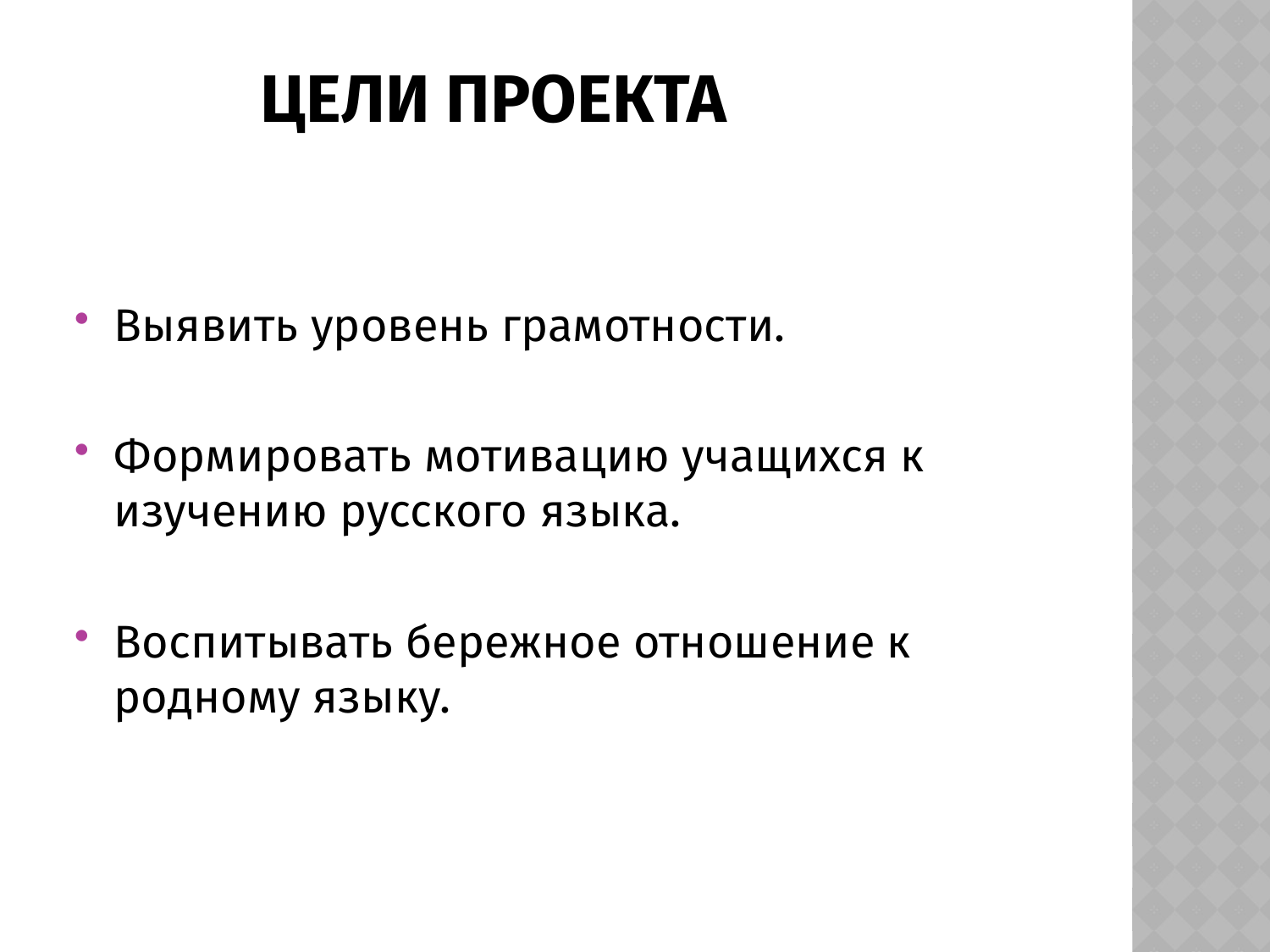

# Цели проекта

Выявить уровень грамотности.

Формировать мотивацию учащихся к изучению русского языка.

Воспитывать бережное отношение к родному языку.